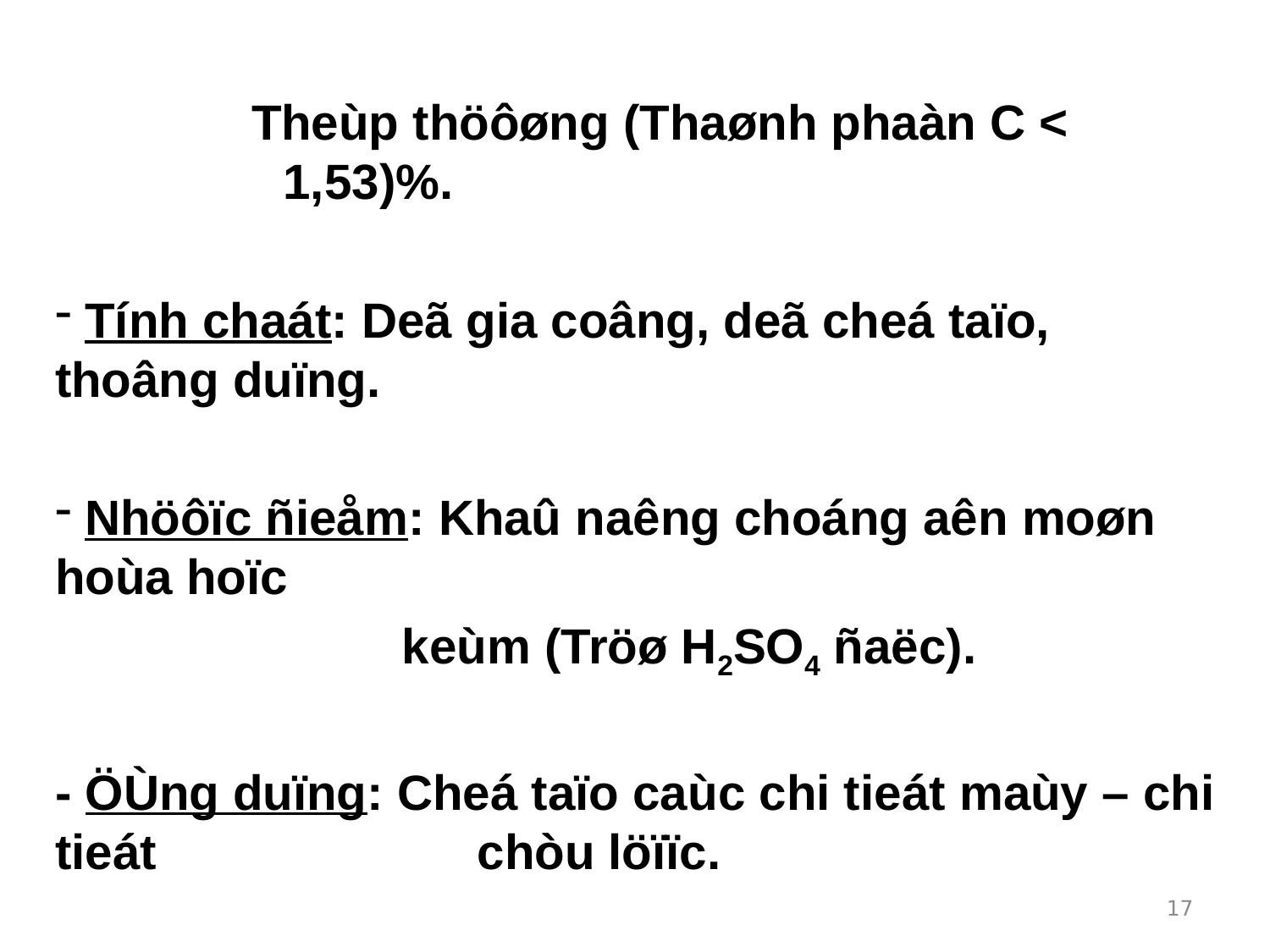

Theùp thöôøng (Thaønh phaàn C < 1,53)%.

 Tính chaát: Deã gia coâng, deã cheá taïo, thoâng duïng.

 Nhöôïc ñieåm: Khaû naêng choáng aên moøn hoùa hoïc
	                keùm (Tröø H2SO4 ñaëc).

- ÖÙng duïng: Cheá taïo caùc chi tieát maùy – chi tieát 			   chòu löïïc.

17